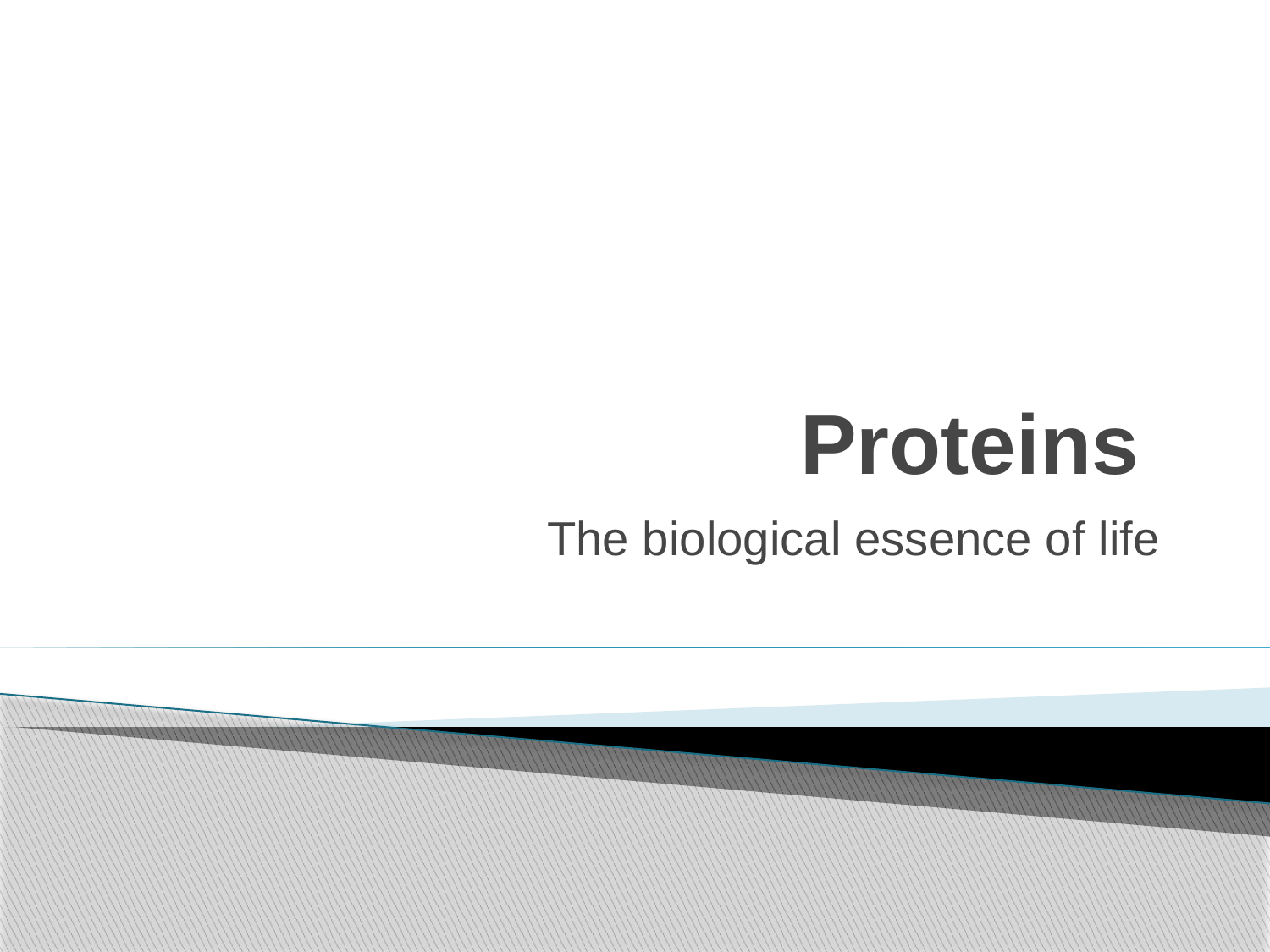

# Proteins
The biological essence of life